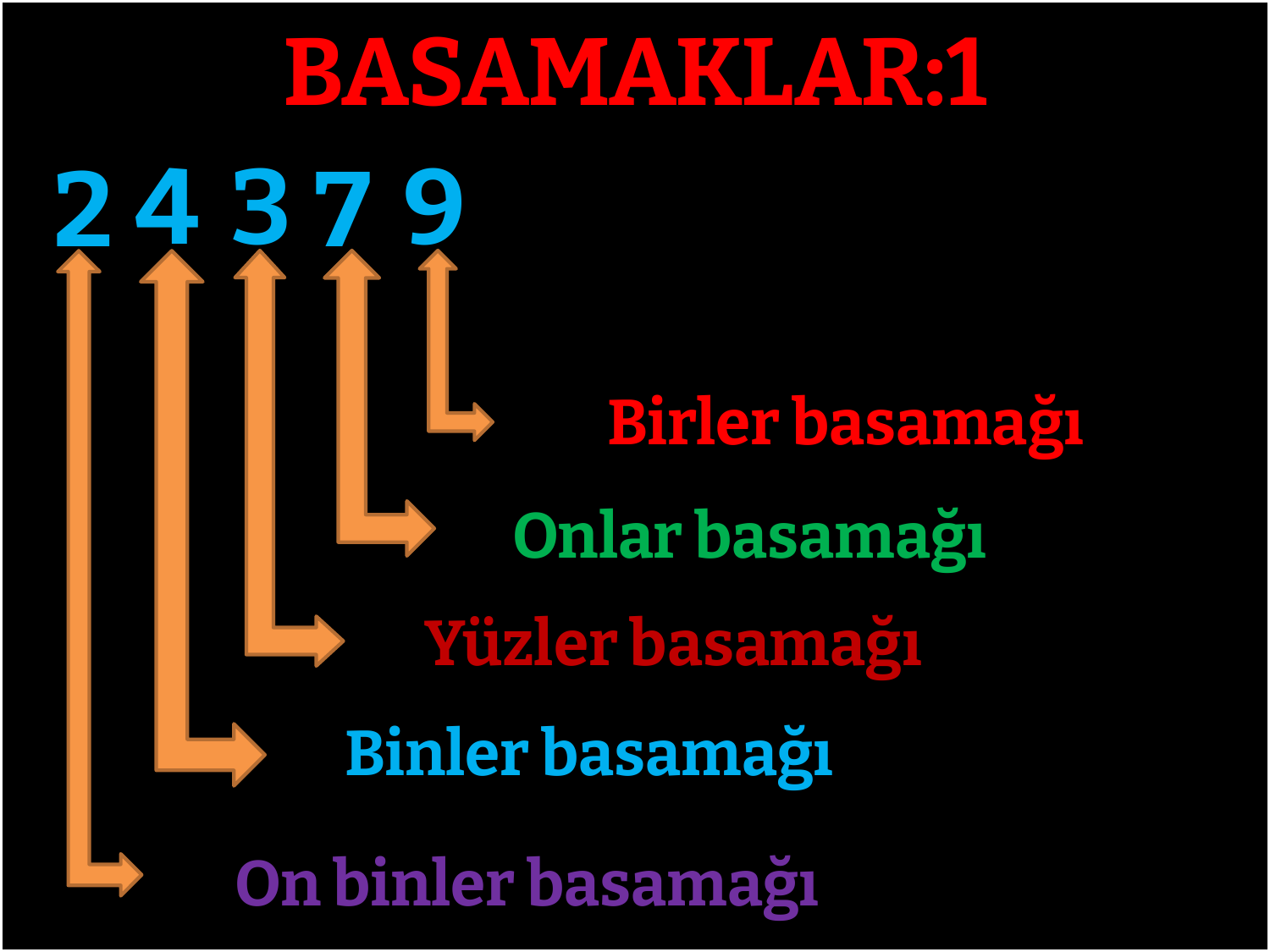

BASAMAKLAR:1
9
4
3
2
7
#

Birler basamağı

Onlar basamağı

Yüzler basamağı
Binler basamağı
On binler basamağı